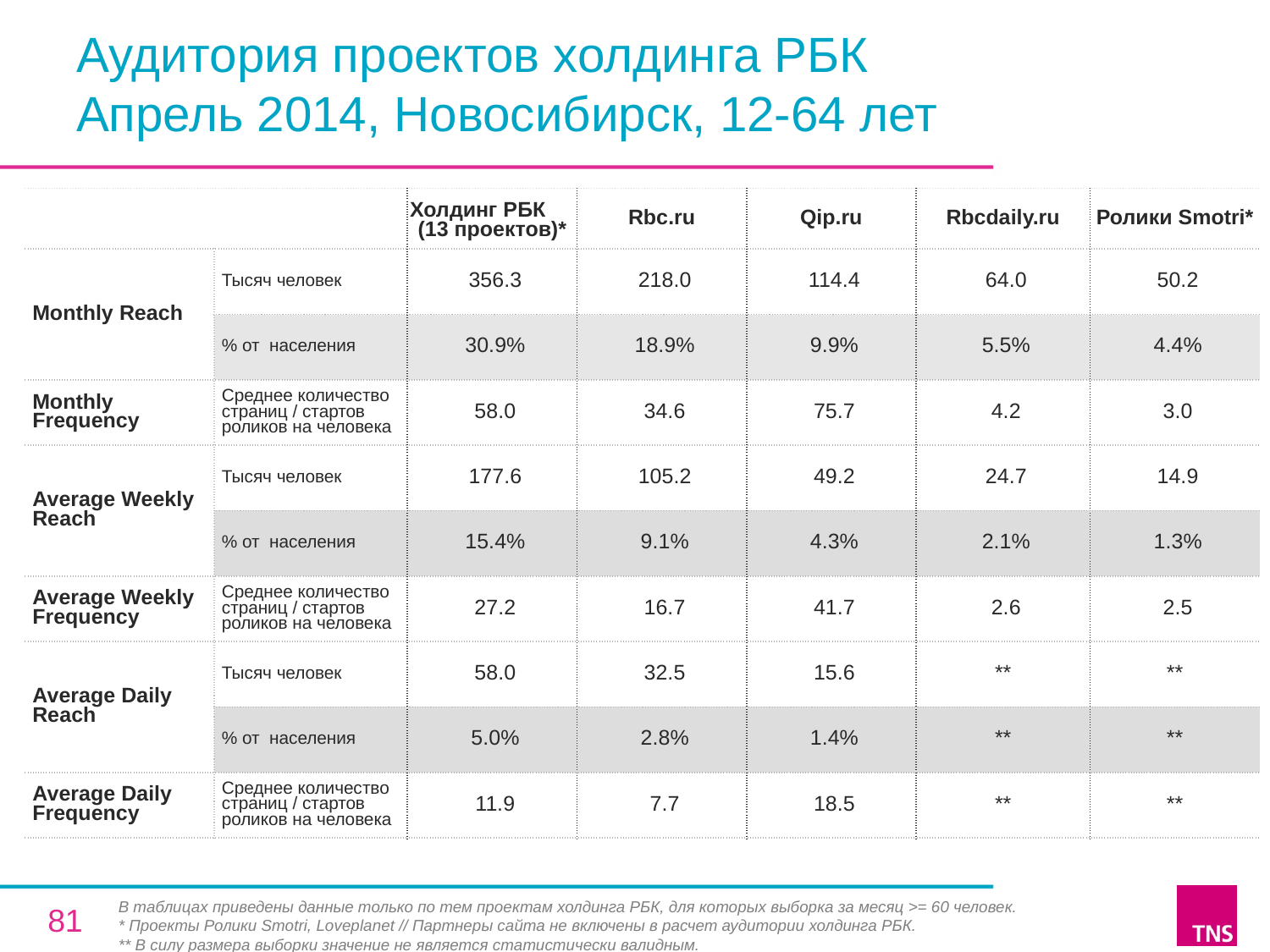

# Аудитория проектов холдинга РБК Апрель 2014, Новосибирск, 12-64 лет
|  |  | Холдинг РБК (13 проектов)\* | Rbc.ru | Qip.ru | Rbcdaily.ru | Ролики Smotri\* |
| --- | --- | --- | --- | --- | --- | --- |
| Monthly Reach | Тысяч человек | 356.3 | 218.0 | 114.4 | 64.0 | 50.2 |
|  | % от населения | 30.9% | 18.9% | 9.9% | 5.5% | 4.4% |
| Monthly Frequency | Среднее количество страниц / стартов роликов на человека | 58.0 | 34.6 | 75.7 | 4.2 | 3.0 |
| Average Weekly Reach | Тысяч человек | 177.6 | 105.2 | 49.2 | 24.7 | 14.9 |
|  | % от населения | 15.4% | 9.1% | 4.3% | 2.1% | 1.3% |
| Average Weekly Frequency | Среднее количество страниц / стартов роликов на человека | 27.2 | 16.7 | 41.7 | 2.6 | 2.5 |
| Average Daily Reach | Тысяч человек | 58.0 | 32.5 | 15.6 | \*\* | \*\* |
|  | % от населения | 5.0% | 2.8% | 1.4% | \*\* | \*\* |
| Average Daily Frequency | Среднее количество страниц / стартов роликов на человека | 11.9 | 7.7 | 18.5 | \*\* | \*\* |
В таблицах приведены данные только по тем проектам холдинга РБК, для которых выборка за месяц >= 60 человек.
* Проекты Ролики Smotri, Loveplanet // Партнеры сайта не включены в расчет аудитории холдинга РБК.
** В силу размера выборки значение не является статистически валидным.
81